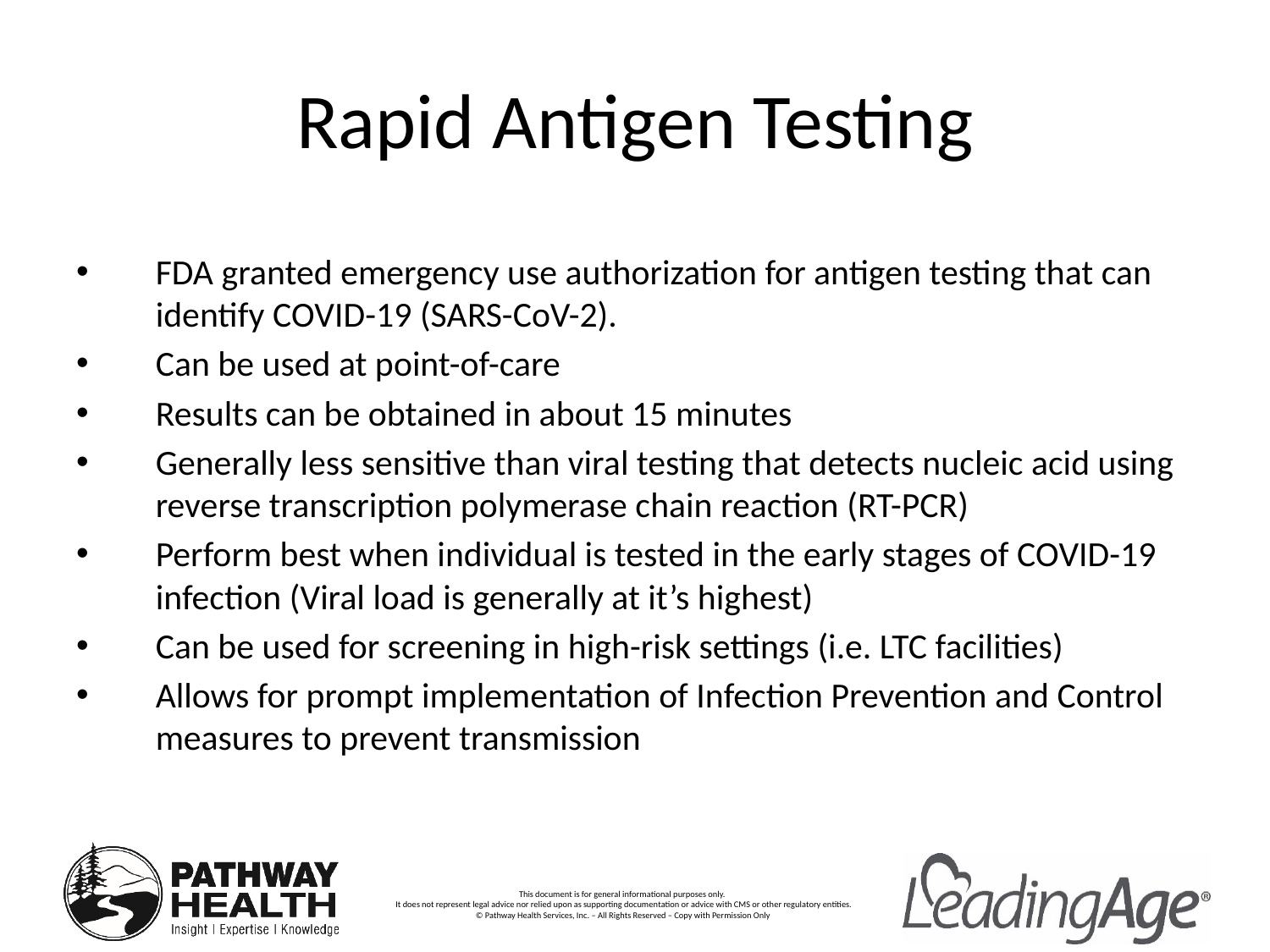

# Rapid Antigen Testing
FDA granted emergency use authorization for antigen testing that can identify COVID-19 (SARS-CoV-2).
Can be used at point-of-care
Results can be obtained in about 15 minutes
Generally less sensitive than viral testing that detects nucleic acid using reverse transcription polymerase chain reaction (RT-PCR)
Perform best when individual is tested in the early stages of COVID-19 infection (Viral load is generally at it’s highest)
Can be used for screening in high-risk settings (i.e. LTC facilities)
Allows for prompt implementation of Infection Prevention and Control measures to prevent transmission